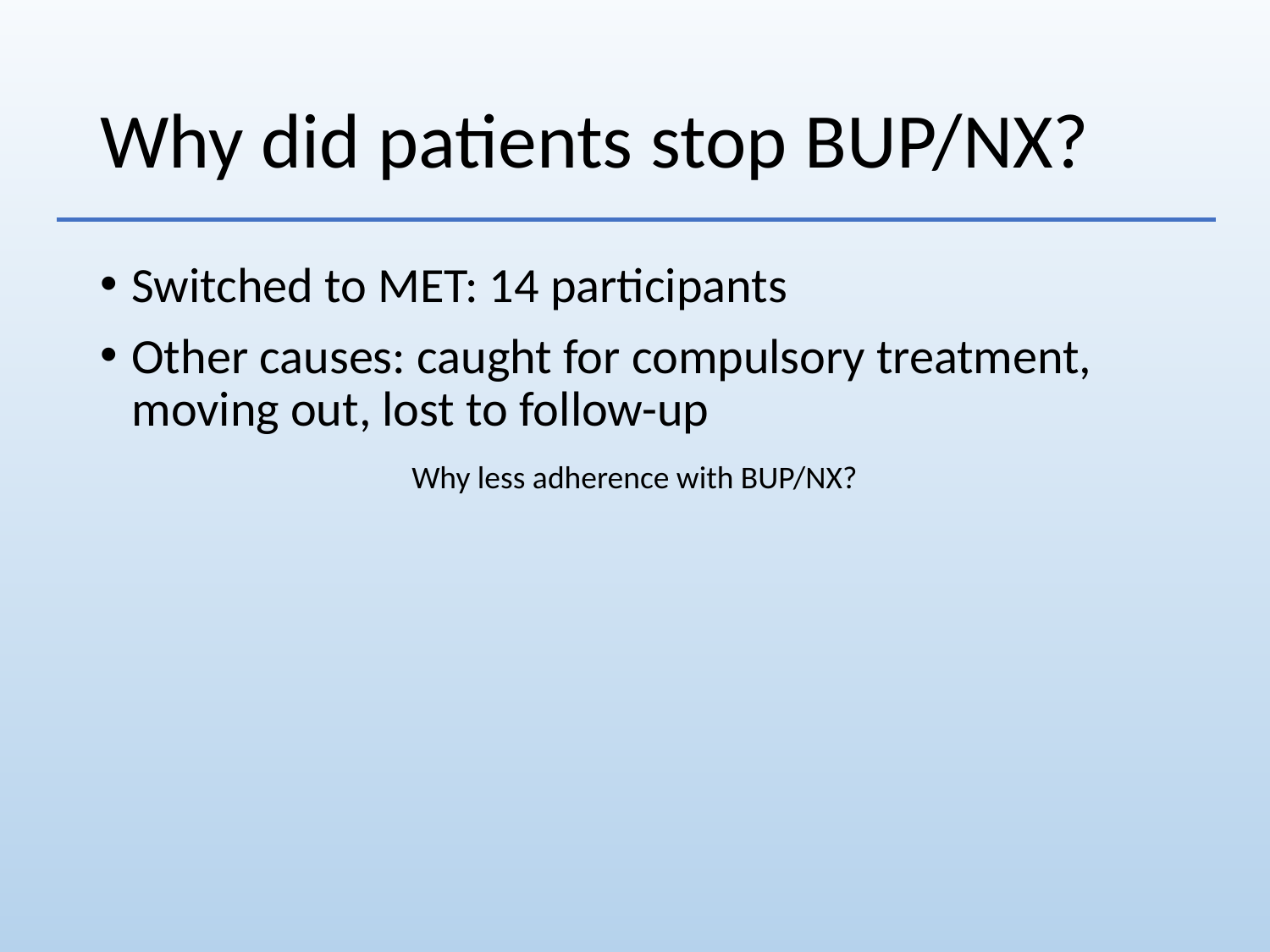

# Why did patients stop BUP/NX?
Switched to MET: 14 participants
Other causes: caught for compulsory treatment, moving out, lost to follow-up

Why less adherence with BUP/NX?